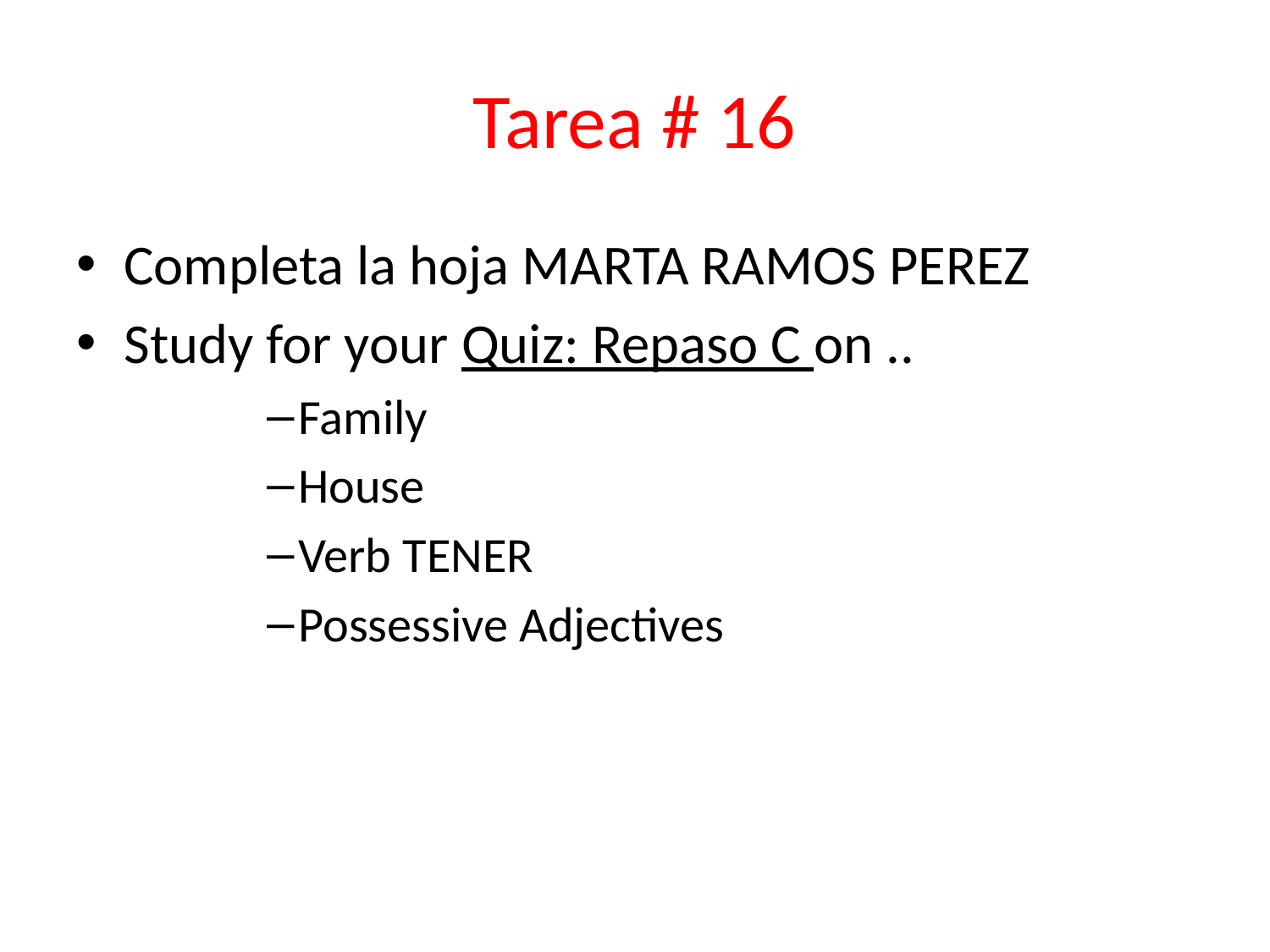

# Tarea # 16
Completa la hoja MARTA RAMOS PEREZ
Study for your Quiz: Repaso C on ..
Family
House
Verb TENER
Possessive Adjectives